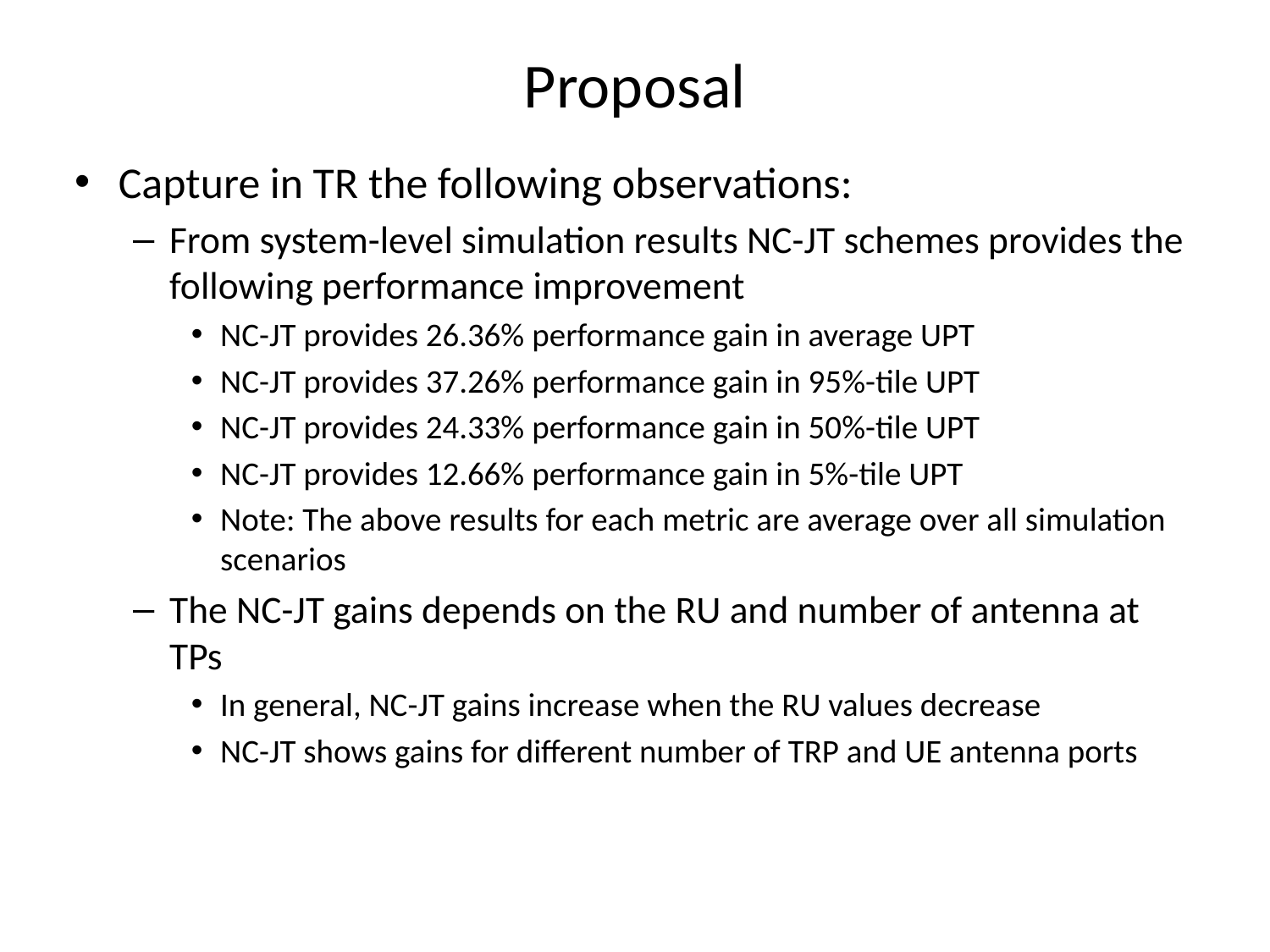

# Proposal
Capture in TR the following observations:
From system-level simulation results NC-JT schemes provides the following performance improvement
NC-JT provides 26.36% performance gain in average UPT
NC-JT provides 37.26% performance gain in 95%-tile UPT
NC-JT provides 24.33% performance gain in 50%-tile UPT
NC-JT provides 12.66% performance gain in 5%-tile UPT
Note: The above results for each metric are average over all simulation scenarios
The NC-JT gains depends on the RU and number of antenna at TPs
In general, NC-JT gains increase when the RU values decrease
NC-JT shows gains for different number of TRP and UE antenna ports